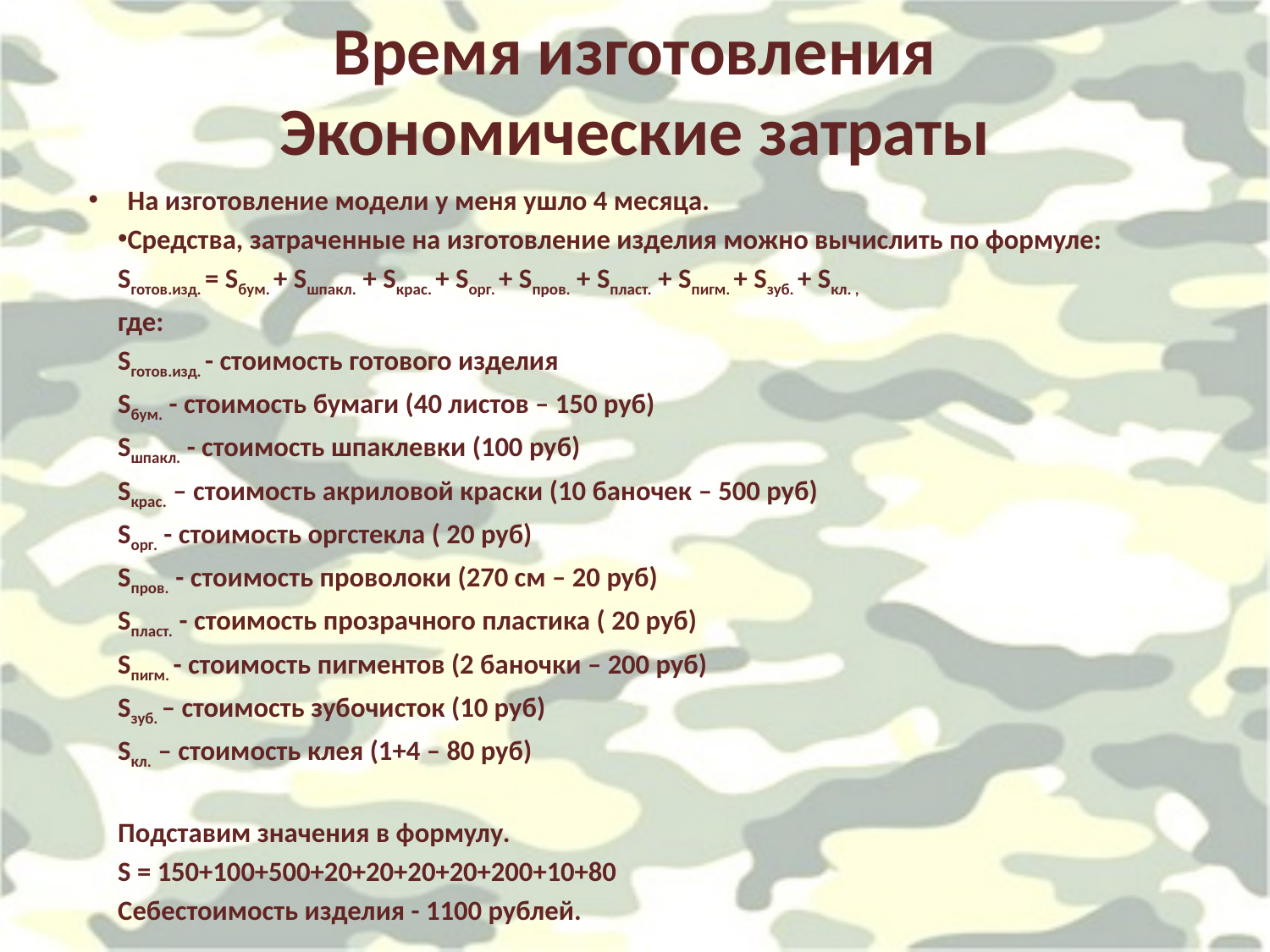

# Время изготовления Экономические затраты
 На изготовление модели у меня ушло 4 месяца.
 Средства, затраченные на изготовление изделия можно вычислить по формуле:
Sготов.изд. = Sбум. + Sшпакл. + Sкрас. + Sорг. + Sпров. + Sпласт. + Sпигм. + Sзуб. + Sкл. ,
где:
Sготов.изд. - стоимость готового изделия
Sбум. - стоимость бумаги (40 листов – 150 руб)
Sшпакл. - стоимость шпаклевки (100 руб)
Sкрас. – стоимость акриловой краски (10 баночек – 500 руб)
Sорг. - стоимость оргстекла ( 20 руб)
Sпров. - стоимость проволоки (270 см – 20 руб)
Sпласт. - стоимость прозрачного пластика ( 20 руб)
Sпигм. - стоимость пигментов (2 баночки – 200 руб)
Sзуб. – стоимость зубочисток (10 руб)
Sкл. – стоимость клея (1+4 – 80 руб)

Подставим значения в формулу.
S = 150+100+500+20+20+20+20+200+10+80
Себестоимость изделия - 1100 рублей.